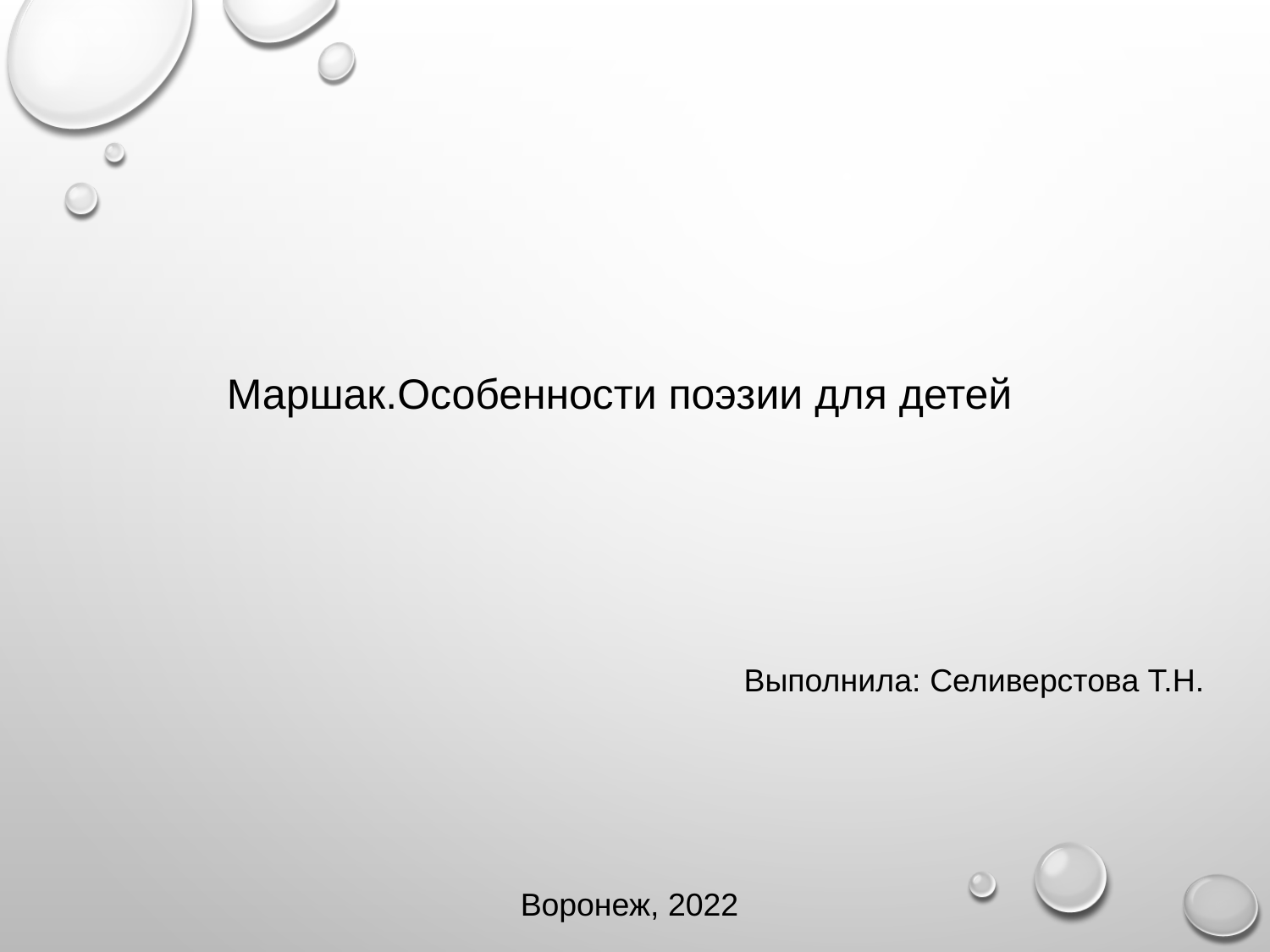

Маршак.Особенности поэзии для детей
Выполнила: Селиверстова Т.Н.
Воронеж, 2022